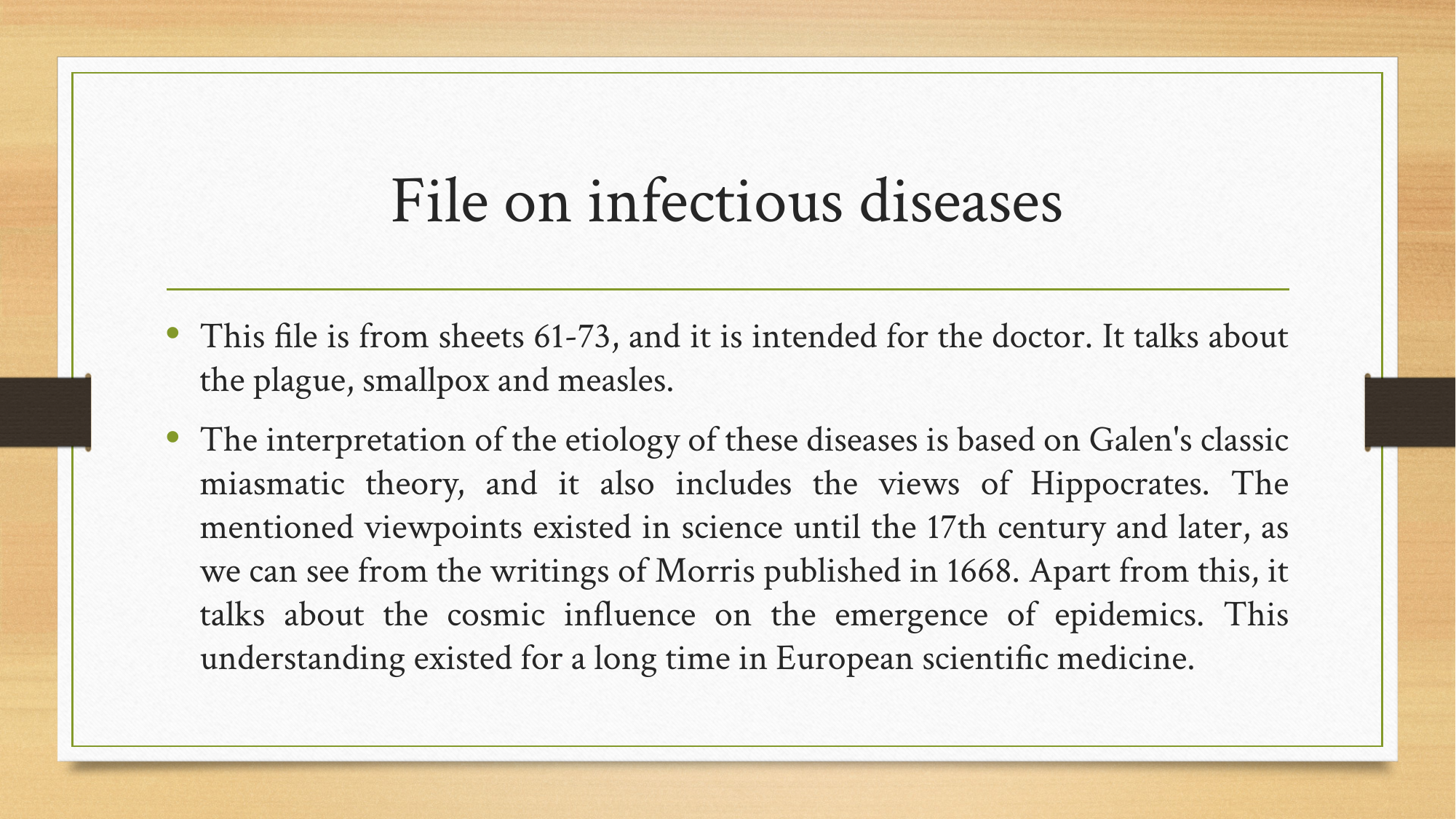

# File on infectious diseases
This file is from sheets 61-73, and it is intended for the doctor. It talks about the plague, smallpox and measles.
The interpretation of the etiology of these diseases is based on Galen's classic miasmatic theory, and it also includes the views of Hippocrates. The mentioned viewpoints existed in science until the 17th century and later, as we can see from the writings of Morris published in 1668. Apart from this, it talks about the cosmic influence on the emergence of epidemics. This understanding existed for a long time in European scientific medicine.